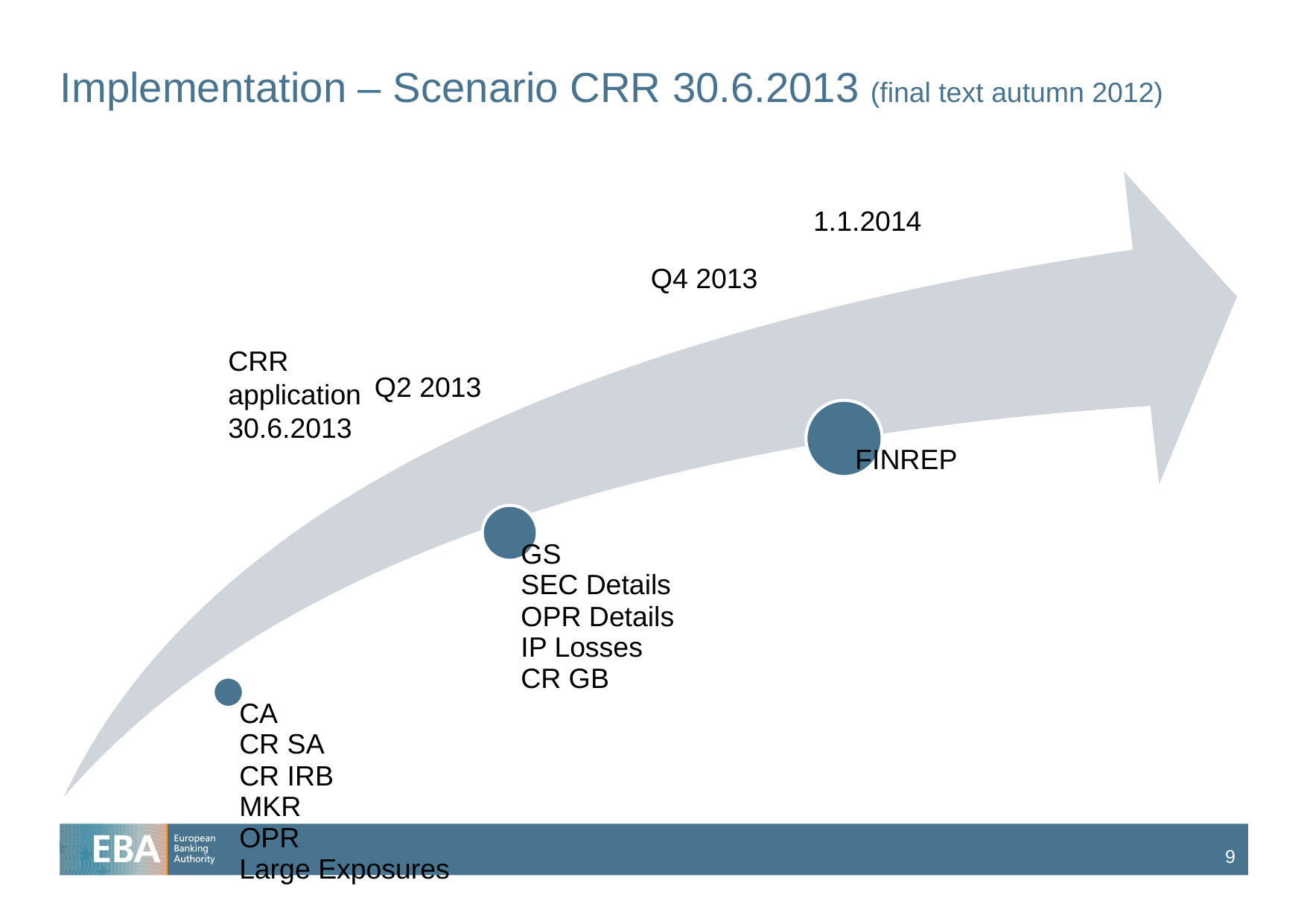

# Implementation – Scenario CRR 30.6.2013 (final text autumn 2012)
FINREP
GS
SEC Details
OPR Details
IP Losses
CR GB
CA
CR SA
CR IRB
MKR
OPR
Large Exposures
1.1.2014
Q4 2013
CRR application
30.6.2013
Q2 2013